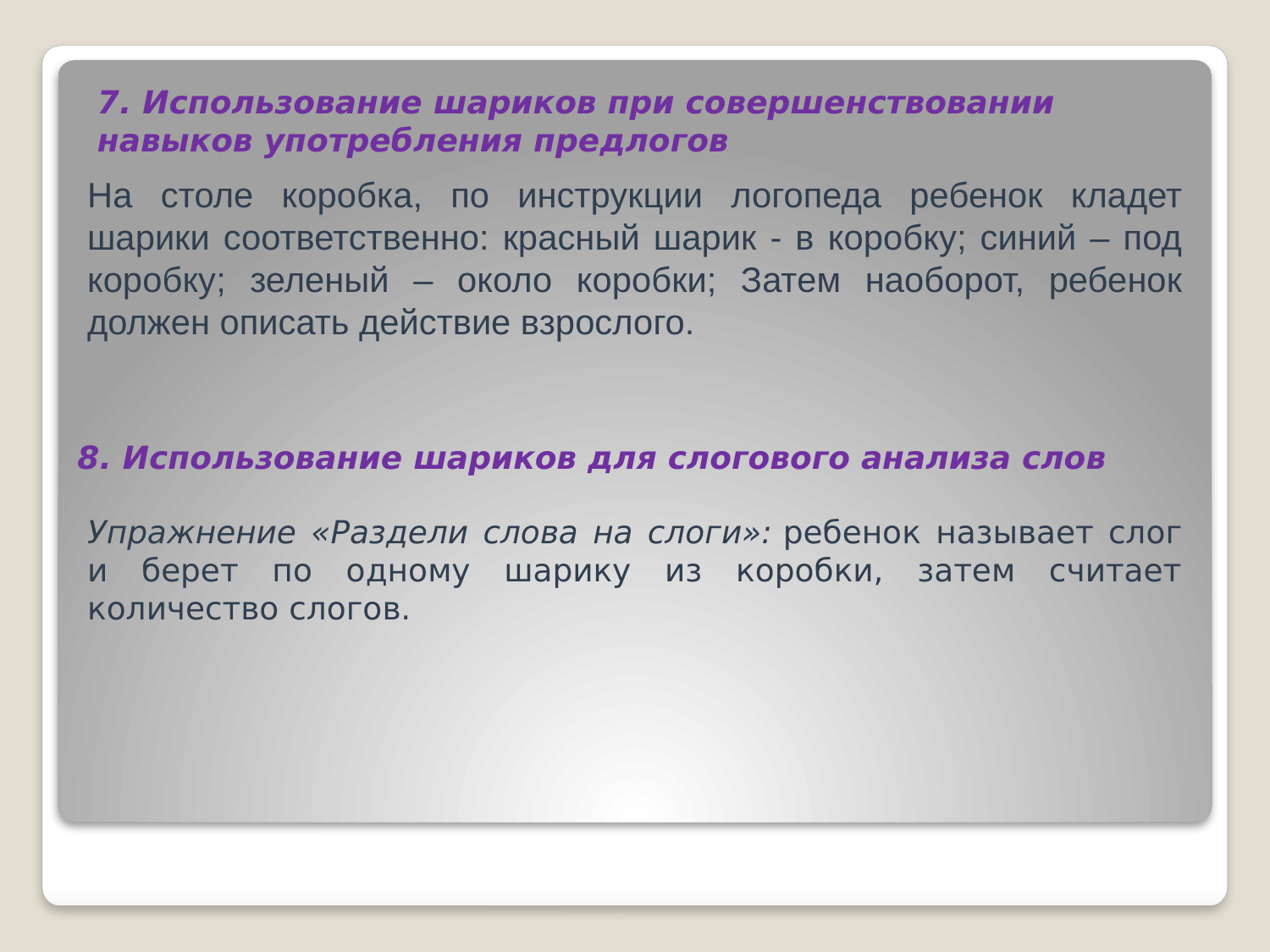

7. Использование шариков при совершенствовании навыков употребления предлогов
На столе коробка, по инструкции логопеда ребенок кладет шарики соответственно: красный шарик - в коробку; синий – под коробку; зеленый – около коробки; Затем наоборот, ребенок должен описать действие взрослого.
8. Использование шариков для слогового анализа слов
Упражнение «Раздели слова на слоги»: ребенок называет слог и берет по одному шарику из коробки, затем считает количество слогов.